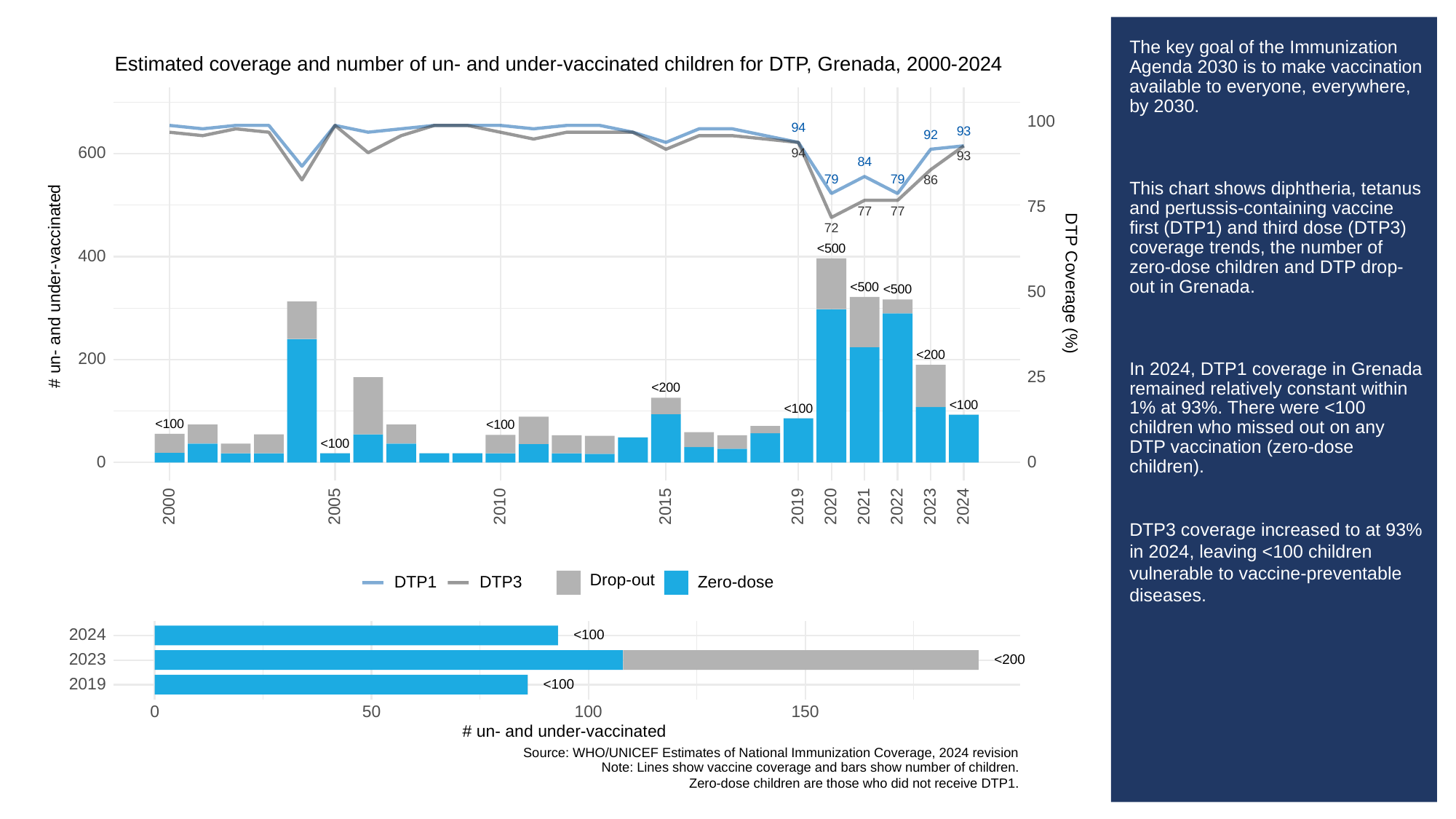

# The key goal of the Immunization Agenda 2030 is to make vaccination available to everyone, everywhere, by 2030.

This chart shows diphtheria, tetanus and pertussis-containing vaccine first (DTP1) and third dose (DTP3) coverage trends, the number of zero-dose children and DTP drop-out in Grenada.

In 2024, DTP1 coverage in Grenada remained relatively constant within 1% at 93%. There were <100 children who missed out on any DTP vaccination (zero-dose children).

DTP3 coverage increased to at 93% in 2024, leaving <100 children vulnerable to vaccine-preventable diseases.

Estimated coverage and number of un- and under-vaccinated children for DTP, Grenada, 2000-2024

100
94

93
92
600
94
93

84
79
79
86
75

77
77
72
<500
400

DTP Coverage (%)
# un- and under-vaccinated
<500
<500
50

<200
200

25

<200

<100
<100

<100
<100

<100

0
0

2023
2000
2005
2010
2015
2019
2020
2021
2022
2024

Drop-out
DTP3
Zero-dose
DTP1

2024
<100

2023
<200

2019
<100

0
50
100
150
# un- and under-vaccinated
Source: WHO/UNICEF Estimates of National Immunization Coverage, 2024 revision
Note: Lines show vaccine coverage and bars show number of children.
Zero-dose children are those who did not receive DTP1.